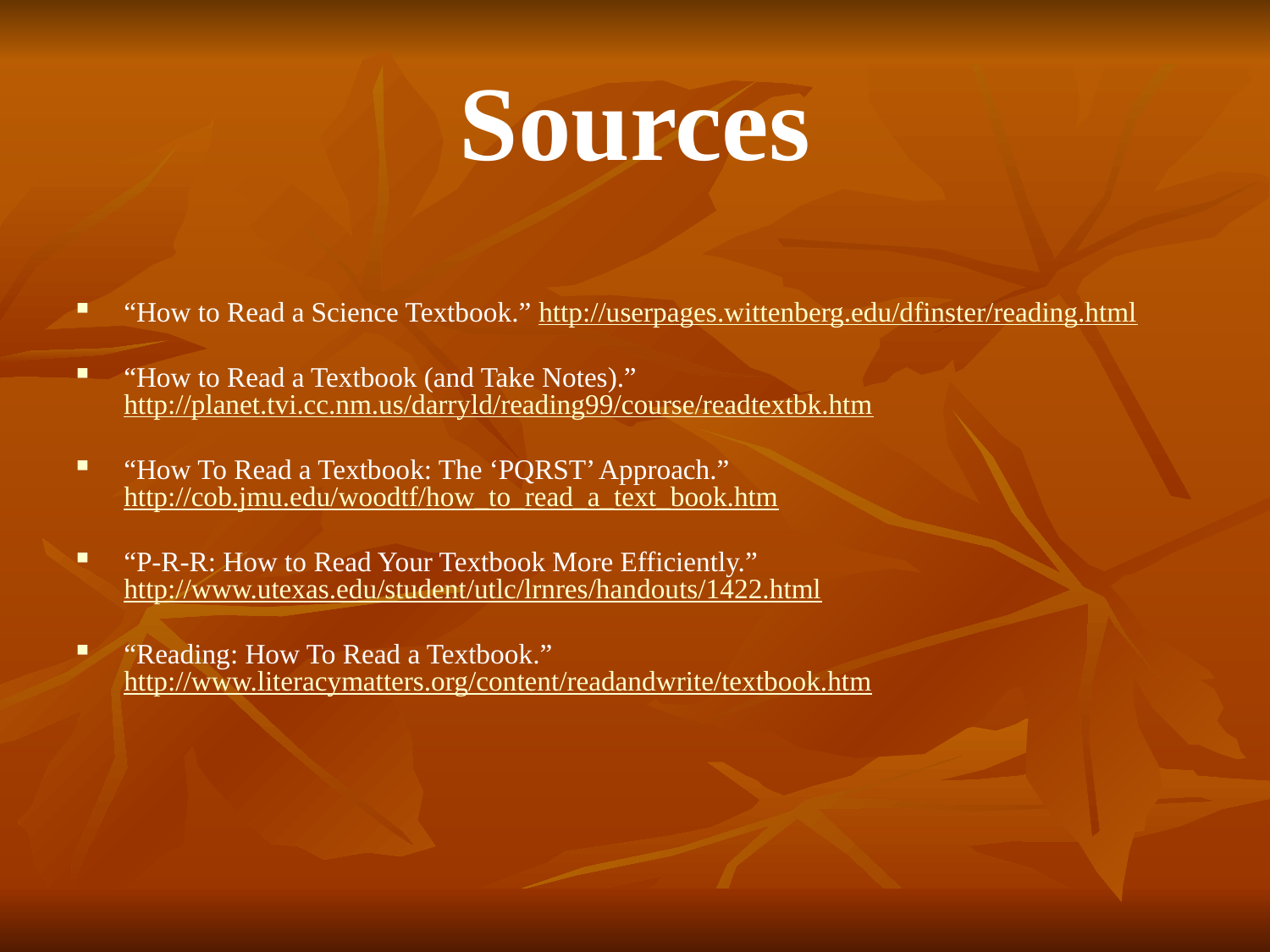

# Sources

“How to Read a Science Textbook.” http://userpages.wittenberg.edu/dfinster/reading.html

“How to Read a Textbook (and Take Notes).”
http://planet.tvi.cc.nm.us/darryld/reading99/course/readtextbk.htm

“How To Read a Textbook: The ‘PQRST’ Approach.” http://cob.jmu.edu/woodtf/how_to_read_a_text_book.htm

“P-R-R: How to Read Your Textbook More Efficiently.” http://www.utexas.edu/student/utlc/lrnres/handouts/1422.html

“Reading: How To Read a Textbook.” http://www.literacymatters.org/content/readandwrite/textbook.htm